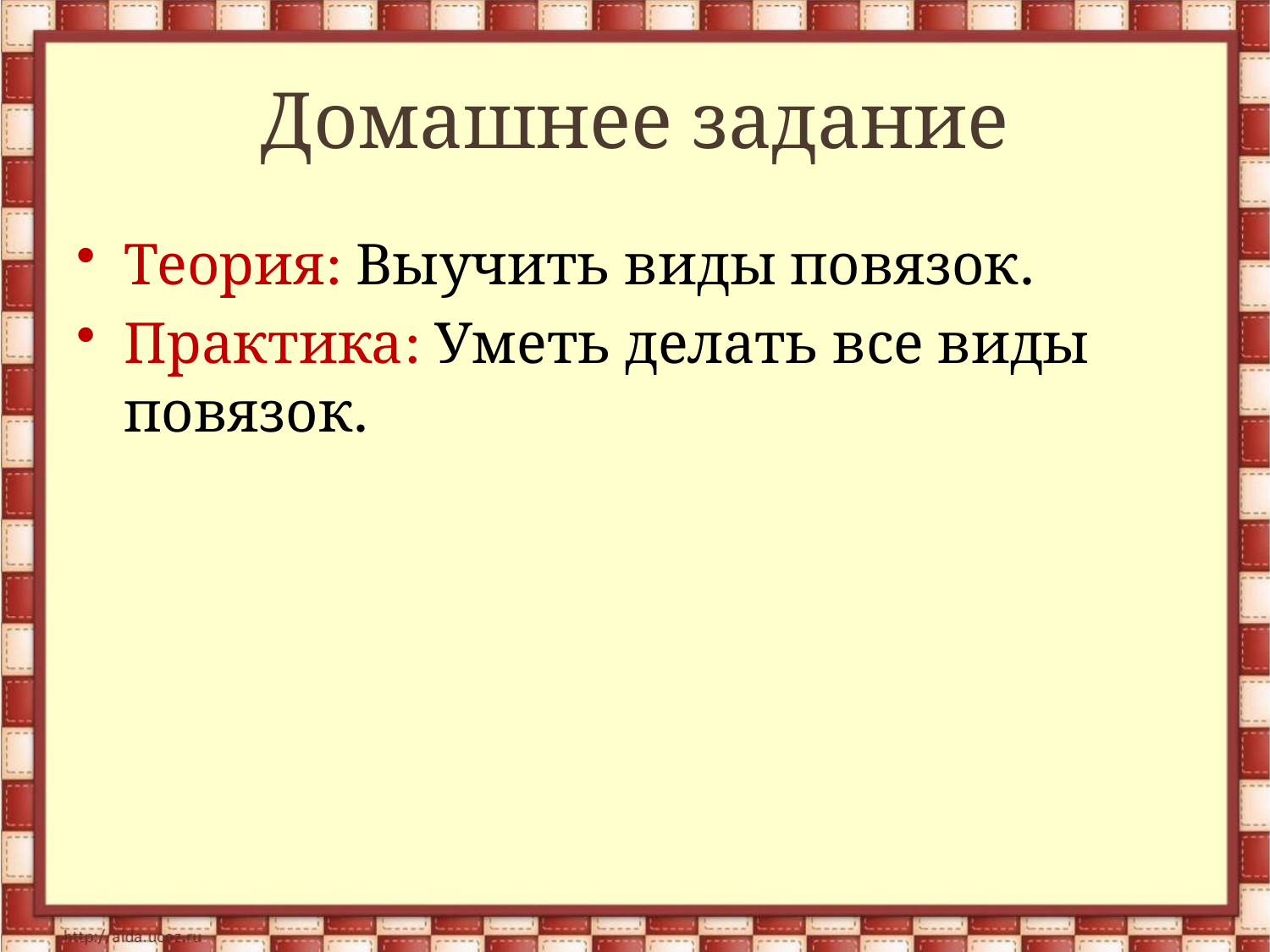

# Домашнее задание
Теория: Выучить виды повязок.
Практика: Уметь делать все виды повязок.